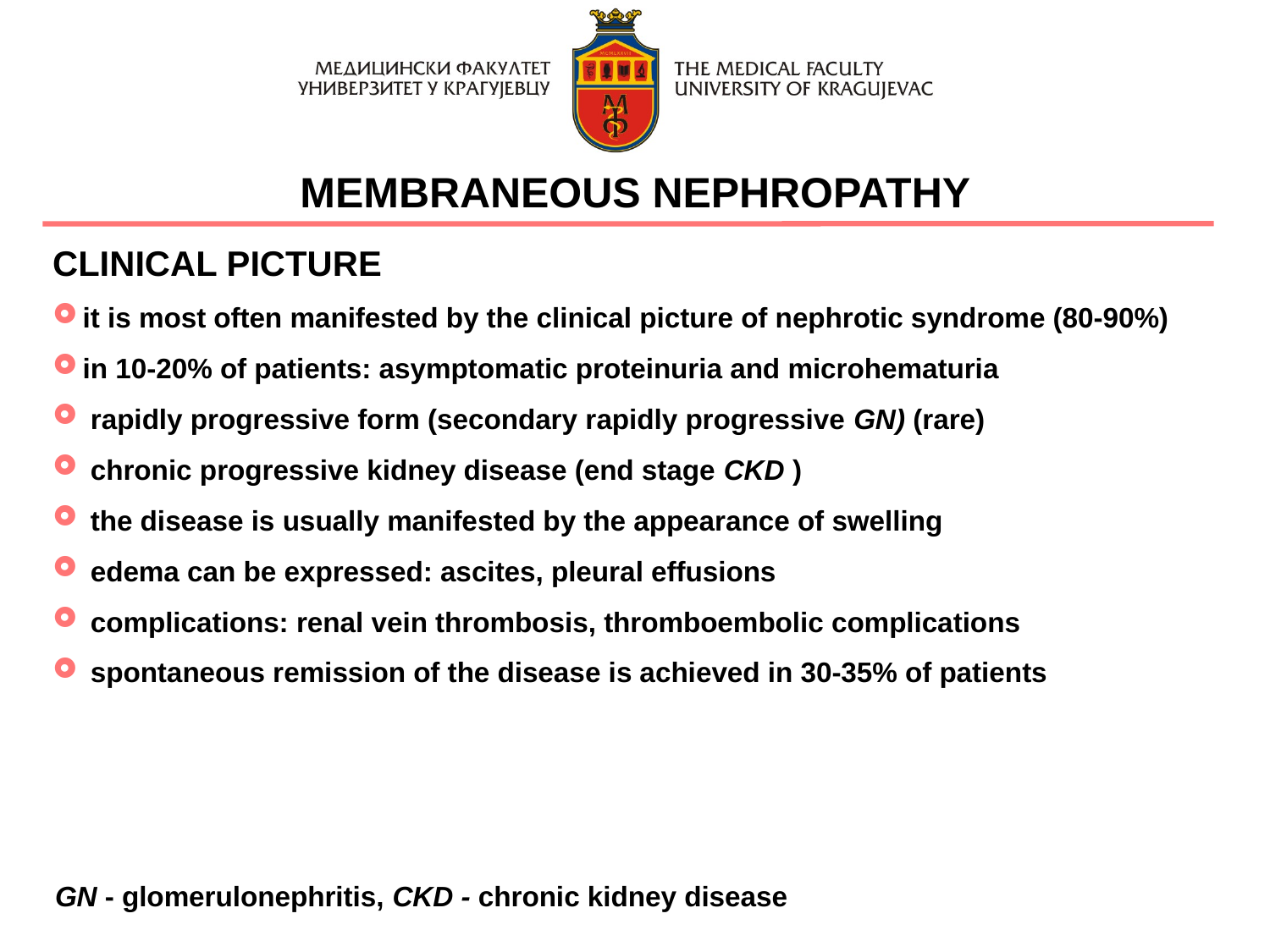

MEMBRANEOUS NEPHROPATHY
CLINICAL PICTURE

it is most often manifested by the clinical picture of nephrotic syndrome (80-90%)

in 10-20% of patients: asymptomatic proteinuria and microhematuria

 rapidly progressive form (secondary rapidly progressive GN) (rare)

 chronic progressive kidney disease (end stage CKD )

 the disease is usually manifested by the appearance of swelling

 edema can be expressed: ascites, pleural effusions

 complications: renal vein thrombosis, thromboembolic complications

 spontaneous remission of the disease is achieved in 30-35% of patients

GN - glomerulonephritis, CKD - chronic kidney disease